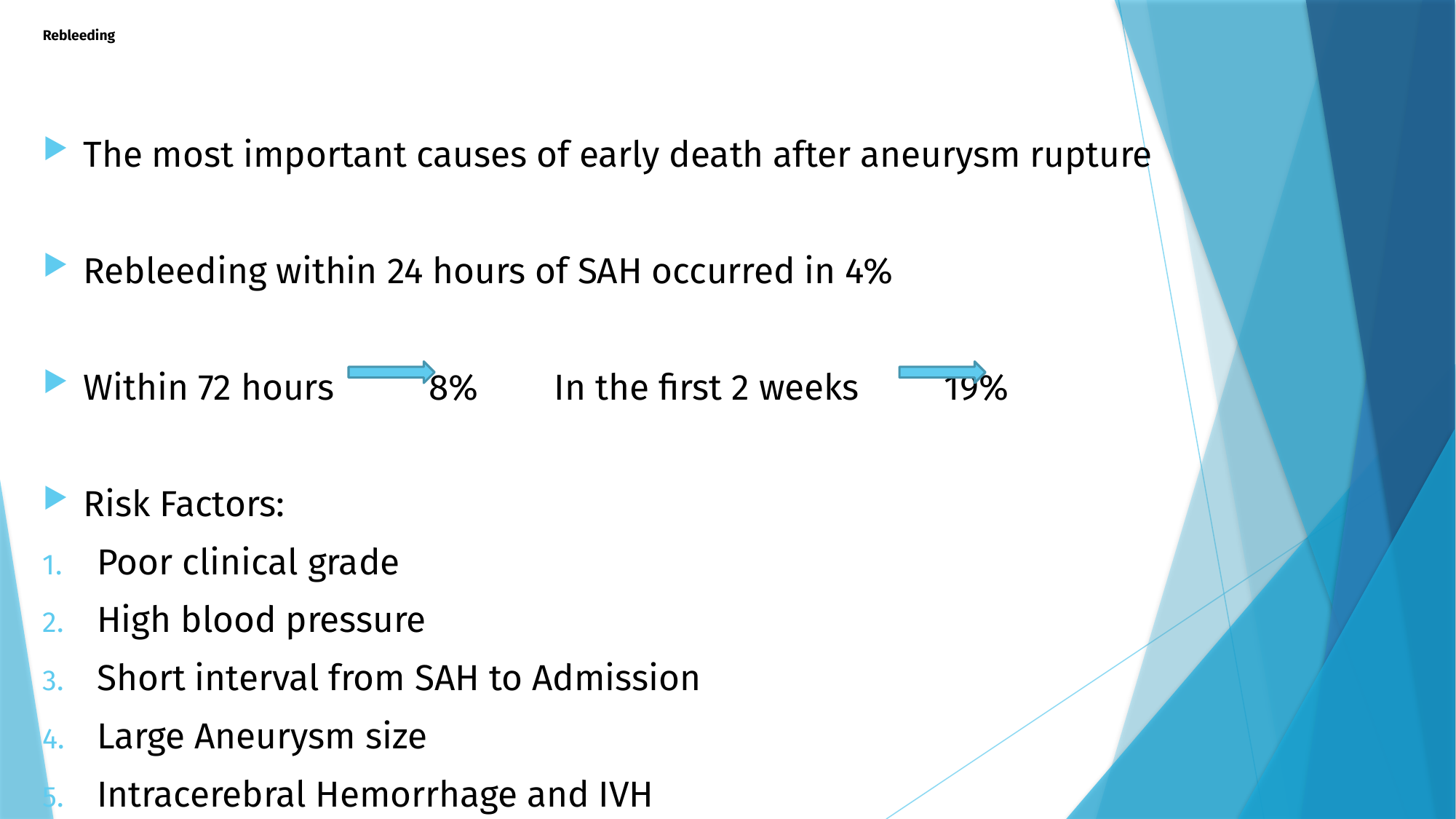

# Rebleeding
The most important causes of early death after aneurysm rupture

Rebleeding within 24 hours of SAH occurred in 4%

Within 72 hours          8%        In the first 2 weeks         19%

Risk Factors:
Poor clinical grade
High blood pressure
Short interval from SAH to Admission
Large Aneurysm size
Intracerebral Hemorrhage and IVH